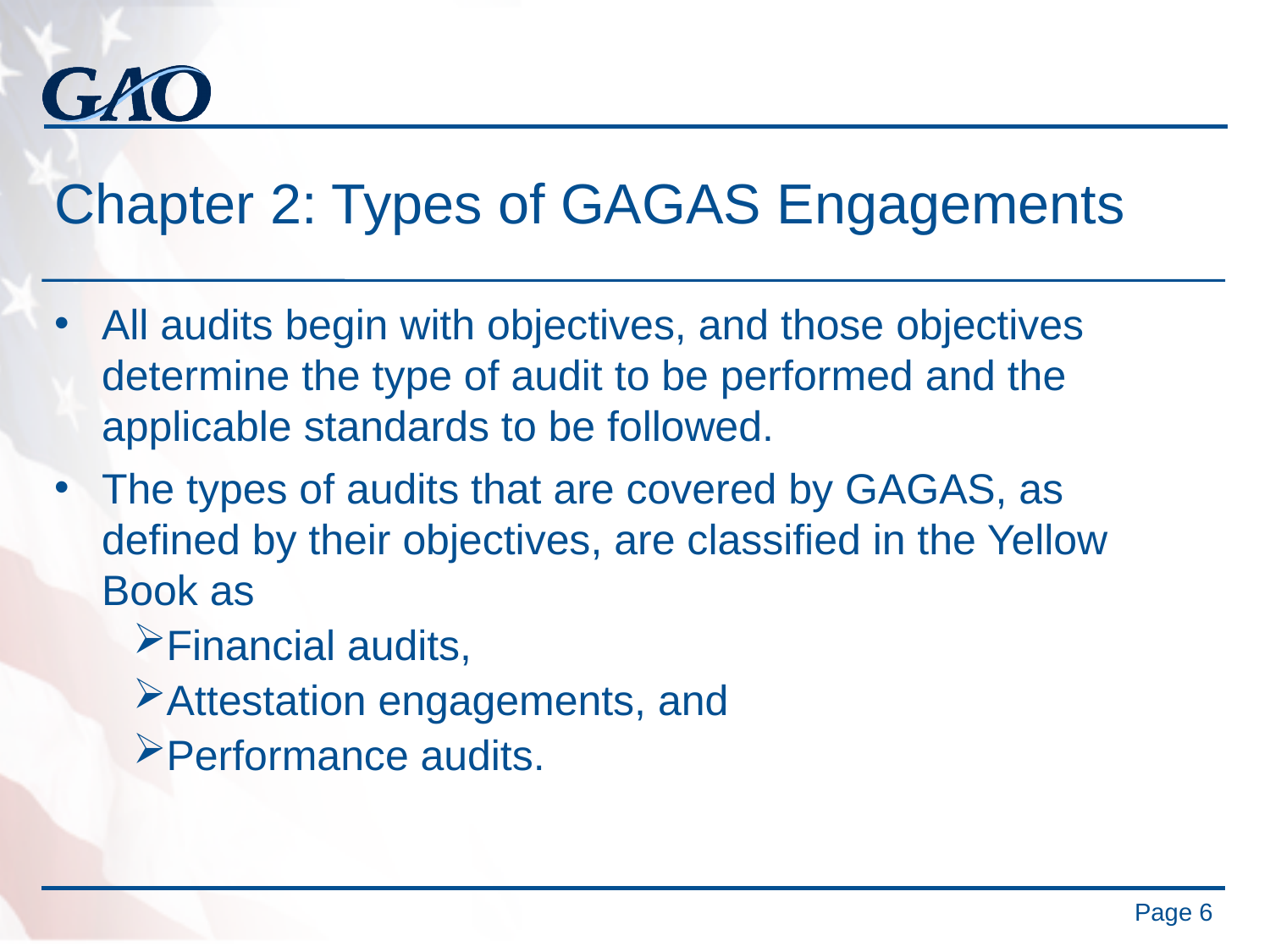

# Chapter 2: Types of GAGAS Engagements
All audits begin with objectives, and those objectives determine the type of audit to be performed and the applicable standards to be followed.
The types of audits that are covered by GAGAS, as defined by their objectives, are classified in the Yellow Book as
Financial audits,
Attestation engagements, and
Performance audits.
6